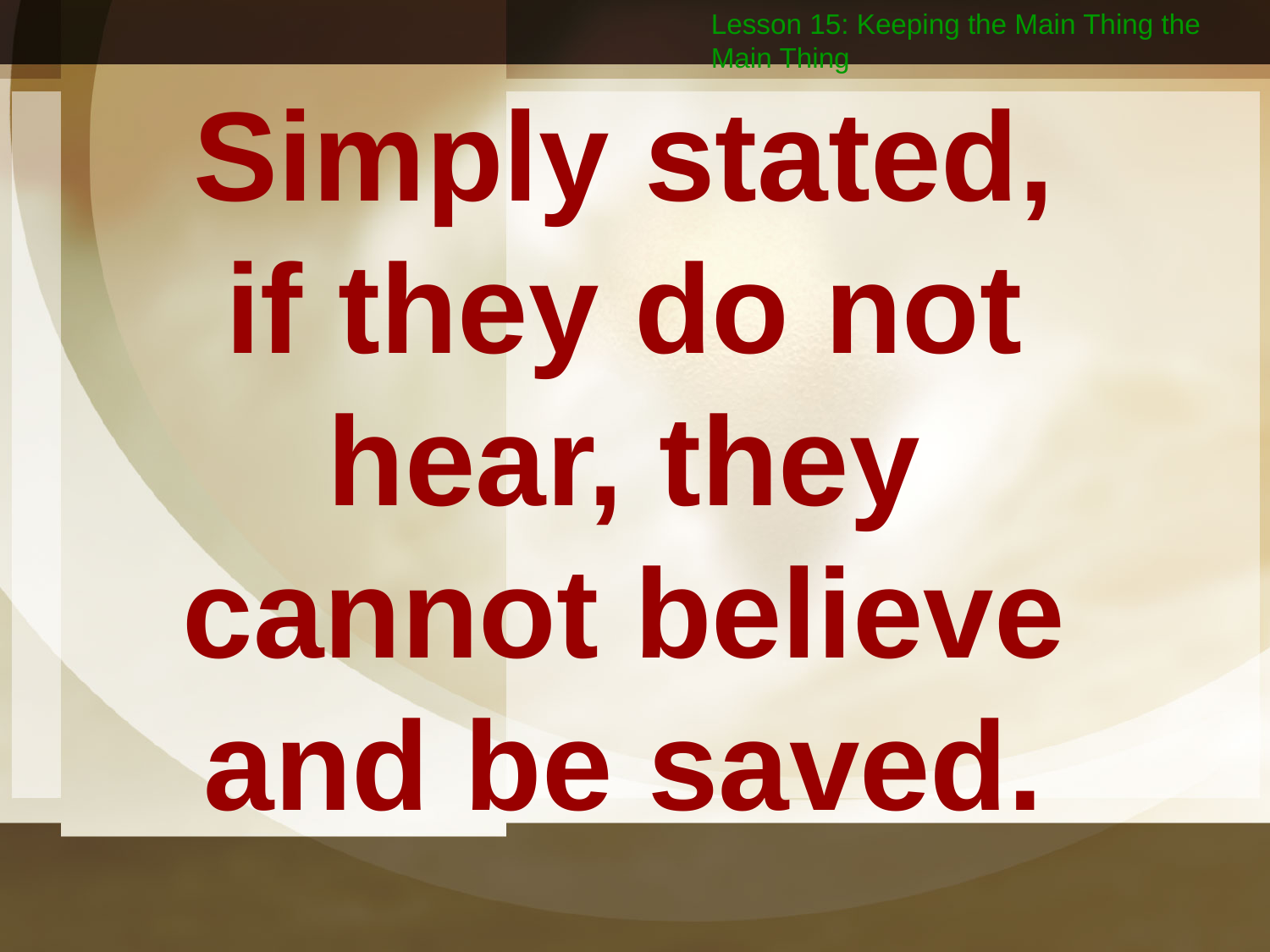

Lesson 15: Keeping the Main Thing the Main Thing
Simply stated, if they do not hear, they cannot believe and be saved.